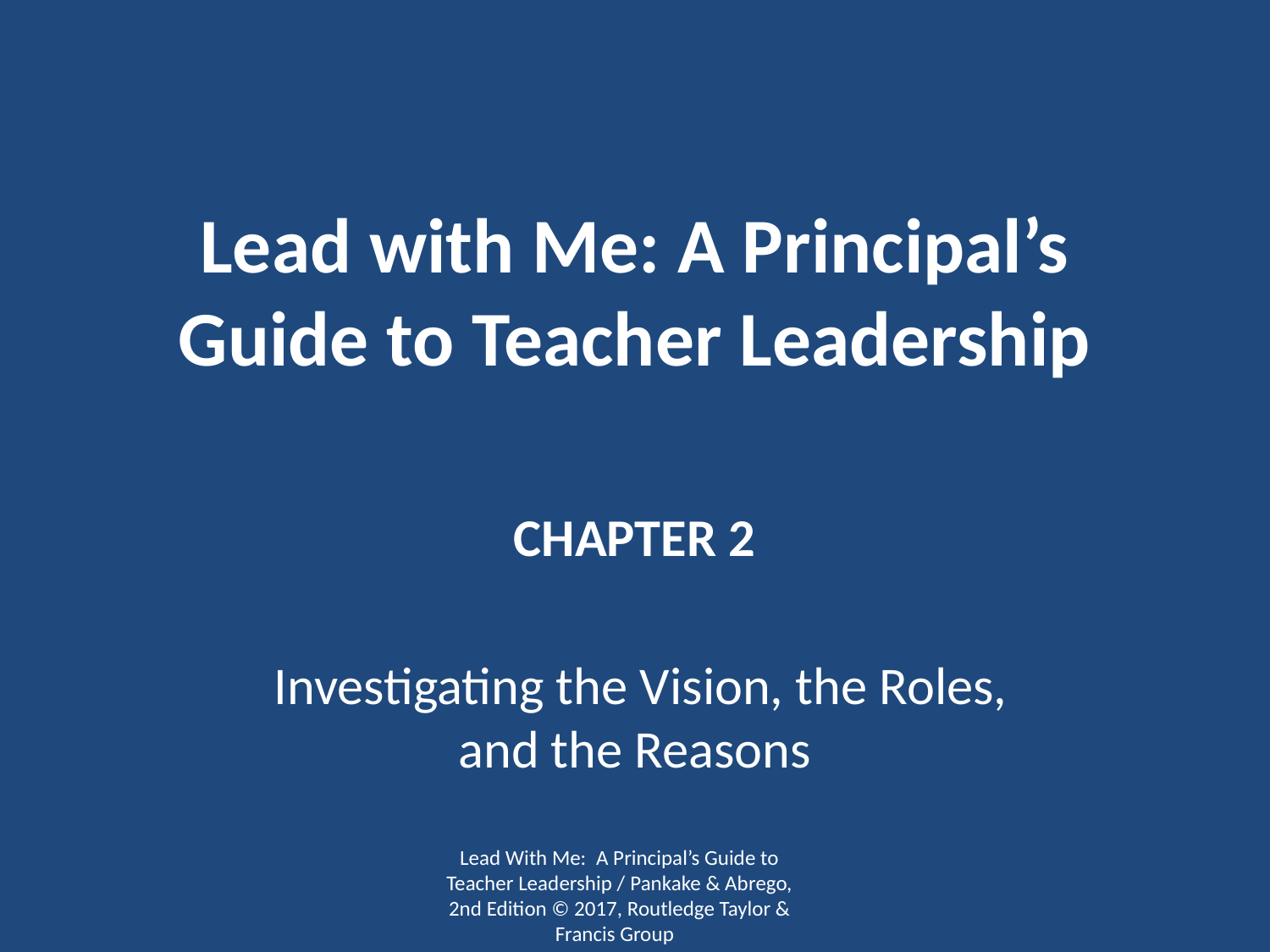

# Lead with Me: A Principal’s Guide to Teacher Leadership
CHAPTER 2

 Investigating the Vision, the Roles,
and the Reasons
Lead With Me:  A Principal’s Guide to Teacher Leadership / Pankake & Abrego, 2nd Edition © 2017, Routledge Taylor & Francis Group